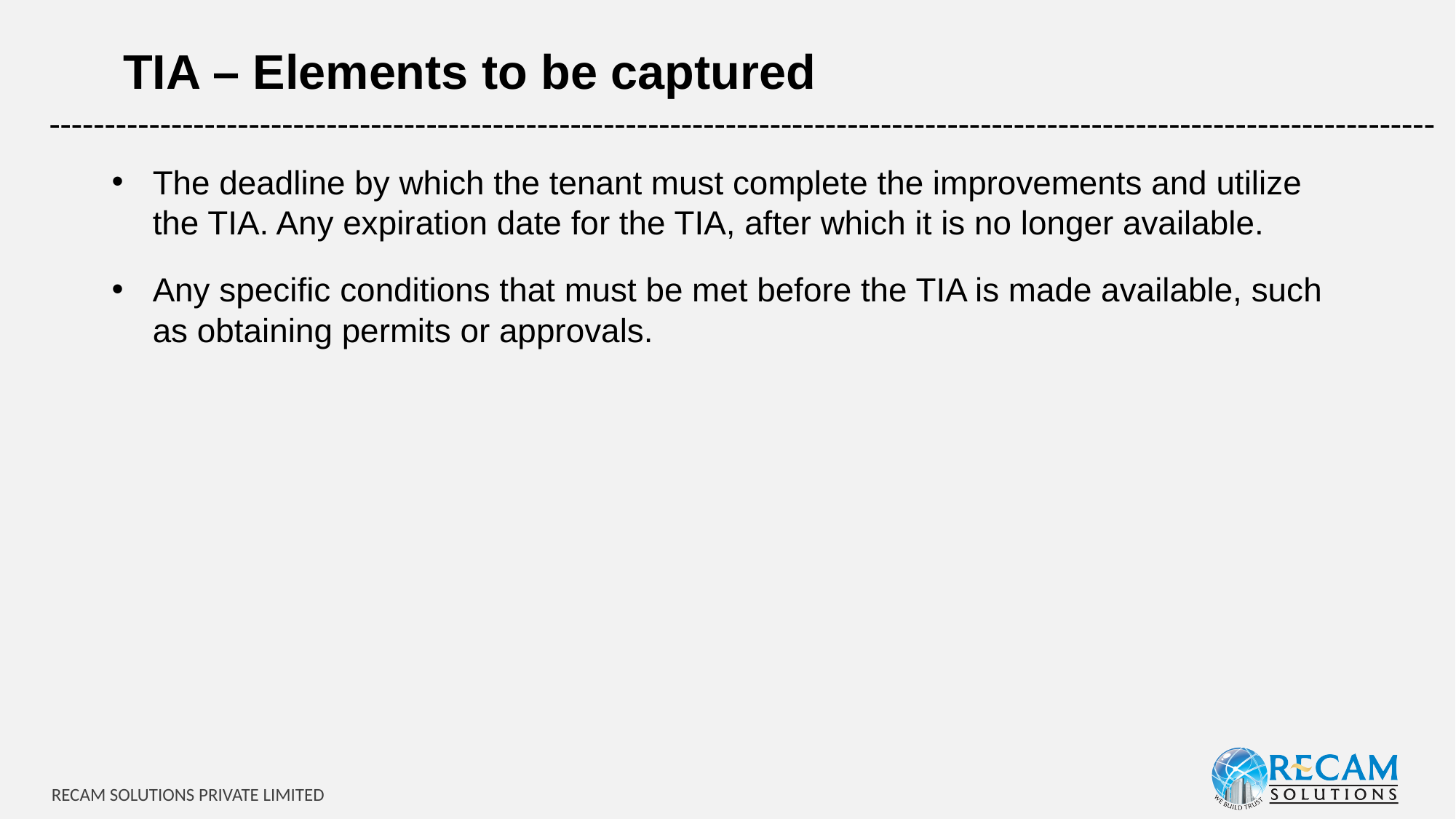

TIA – Elements to be captured
-----------------------------------------------------------------------------------------------------------------------------
The deadline by which the tenant must complete the improvements and utilize the TIA. Any expiration date for the TIA, after which it is no longer available.
Any specific conditions that must be met before the TIA is made available, such as obtaining permits or approvals.
RECAM SOLUTIONS PRIVATE LIMITED